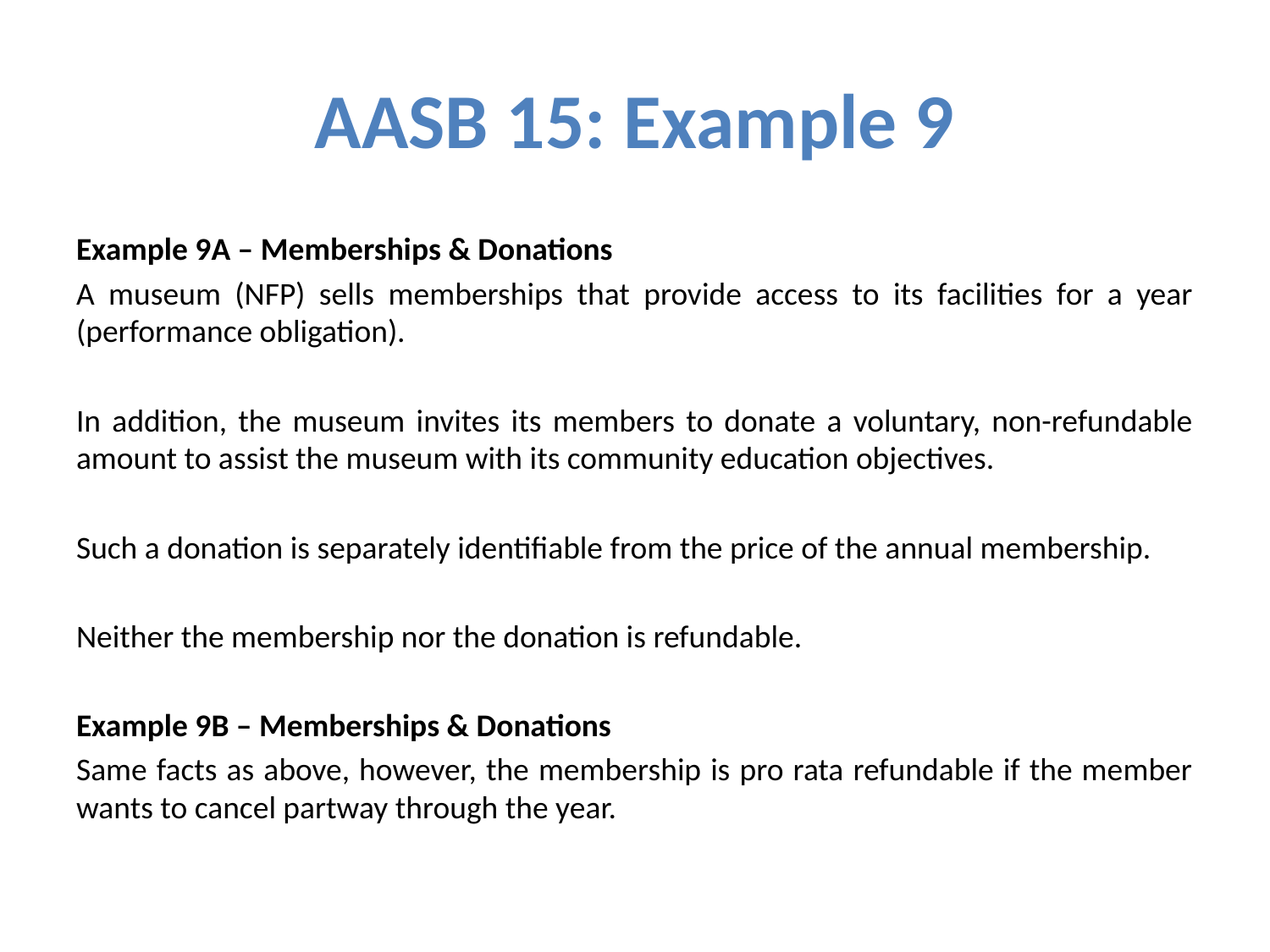

# AASB 15: Example 9
Example 9A – Memberships & Donations
A museum (NFP) sells memberships that provide access to its facilities for a year (performance obligation).

In addition, the museum invites its members to donate a voluntary, non-refundable amount to assist the museum with its community education objectives.

Such a donation is separately identifiable from the price of the annual membership.

Neither the membership nor the donation is refundable.

Example 9B – Memberships & Donations
Same facts as above, however, the membership is pro rata refundable if the member wants to cancel partway through the year.